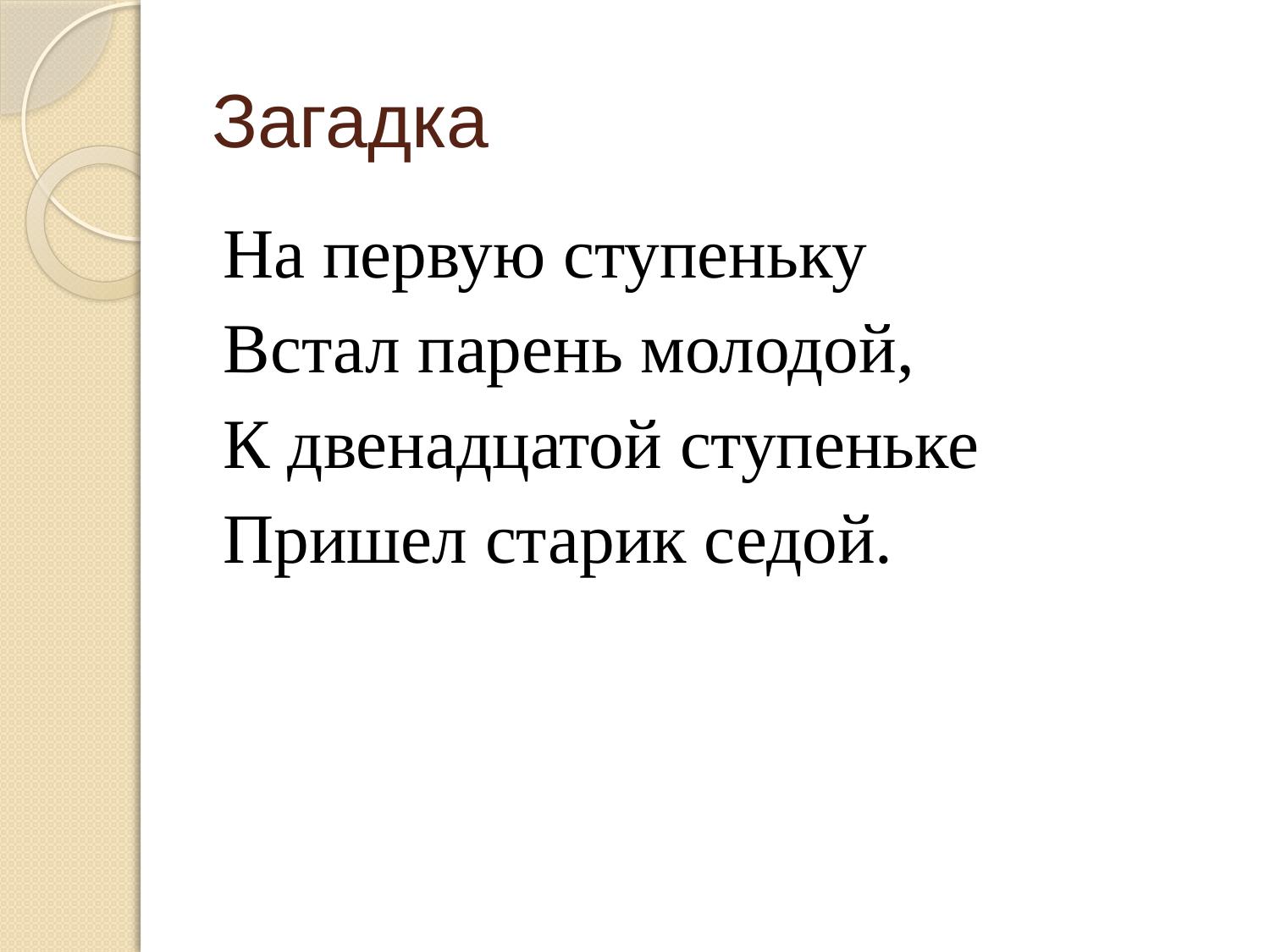

# Загадка
На первую ступеньку
Встал парень молодой,
К двенадцатой ступеньке
Пришел старик седой.